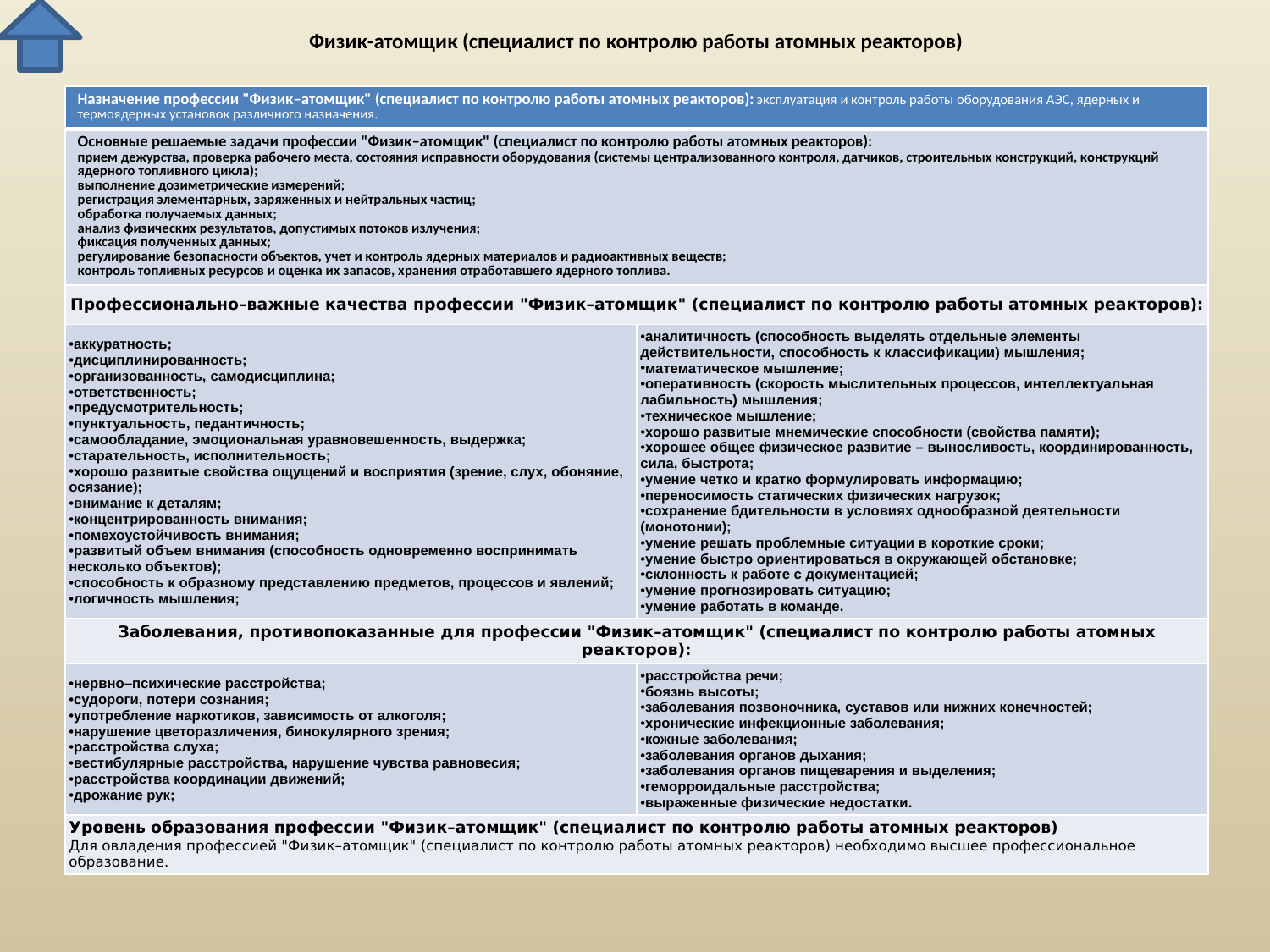

# Физик-атомщик (специалист по контролю работы атомных реакторов)
| Назначение профессии "Физик–атомщик" (специалист по контролю работы атомных реакторов): эксплуатация и контроль работы оборудования АЭС, ядерных и термоядерных установок различного назначения. |  |
| --- | --- |
| Основные решаемые задачи профессии "Физик–атомщик" (специалист по контролю работы атомных реакторов): прием дежурства, проверка рабочего места, состояния исправности оборудования (системы централизованного контроля, датчиков, строительных конструкций, конструкций ядерного топливного цикла); выполнение дозиметрические измерений; регистрация элементарных, заряженных и нейтральных частиц; обработка получаемых данных; анализ физических результатов, допустимых потоков излучения; фиксация полученных данных; регулирование безопасности объектов, учет и контроль ядерных материалов и радиоактивных веществ; контроль топливных ресурсов и оценка их запасов, хранения отработавшего ядерного топлива. |  |
| Профессионально–важные качества профессии "Физик–атомщик" (специалист по контролю работы атомных реакторов): |  |
| аккуратность; дисциплинированность; организованность, самодисциплина; ответственность; предусмотрительность; пунктуальность, педантичность; самообладание, эмоциональная уравновешенность, выдержка; старательность, исполнительность; хорошо развитые свойства ощущений и восприятия (зрение, слух, обоняние, осязание); внимание к деталям; концентрированность внимания; помехоустойчивость внимания; развитый объем внимания (способность одновременно воспринимать несколько объектов); способность к образному представлению предметов, процессов и явлений; логичность мышления; | аналитичность (способность выделять отдельные элементы действительности, способность к классификации) мышления; математическое мышление; оперативность (скорость мыслительных процессов, интеллектуальная лабильность) мышления; техническое мышление; хорошо развитые мнемические способности (свойства памяти); хорошее общее физическое развитие – выносливость, координированность, сила, быстрота; умение четко и кратко формулировать информацию; переносимость статических физических нагрузок; сохранение бдительности в условиях однообразной деятельности (монотонии); умение решать проблемные ситуации в короткие сроки; умение быстро ориентироваться в окружающей обстановке; склонность к работе с документацией; умение прогнозировать ситуацию; умение работать в команде. |
| Заболевания, противопоказанные для профессии "Физик–атомщик" (специалист по контролю работы атомных реакторов): |  |
| нервно–психические расстройства; судороги, потери сознания; употребление наркотиков, зависимость от алкоголя; нарушение цветоразличения, бинокулярного зрения; расстройства слуха; вестибулярные расстройства, нарушение чувства равновесия; расстройства координации движений; дрожание рук; | расстройства речи; боязнь высоты; заболевания позвоночника, суставов или нижних конечностей; хронические инфекционные заболевания; кожные заболевания; заболевания органов дыхания; заболевания органов пищеварения и выделения; геморроидальные расстройства; выраженные физические недостатки. |
| Уровень образования профессии "Физик–атомщик" (специалист по контролю работы атомных реакторов) Для овладения профессией "Физик–атомщик" (специалист по контролю работы атомных реакторов) необходимо высшее профессиональное образование. |  |